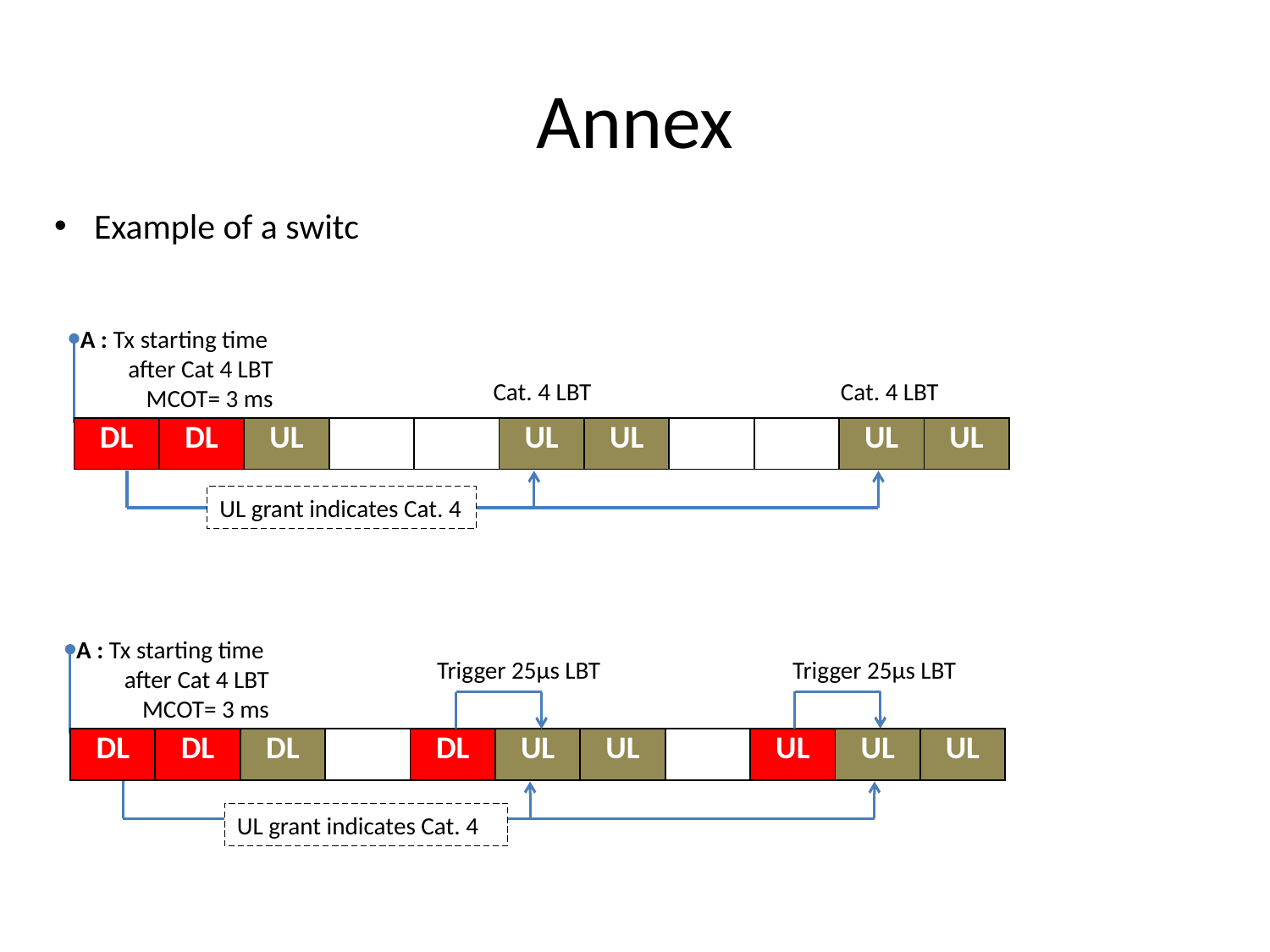

# Annex
Example of a switc
A : Tx starting time
after Cat 4 LBT
MCOT= 3 ms
Cat. 4 LBT
Cat. 4 LBT
| DL | DL | UL |  |  | UL | UL | UL | UL | UL | UL |
| --- | --- | --- | --- | --- | --- | --- | --- | --- | --- | --- |
UL grant indicates Cat. 4
A : Tx starting time
after Cat 4 LBT
MCOT= 3 ms
Trigger 25µs LBT
Trigger 25µs LBT
| DL | DL | DL |  | DL | UL | UL | DL | UL | UL | UL |
| --- | --- | --- | --- | --- | --- | --- | --- | --- | --- | --- |
UL grant indicates Cat. 4